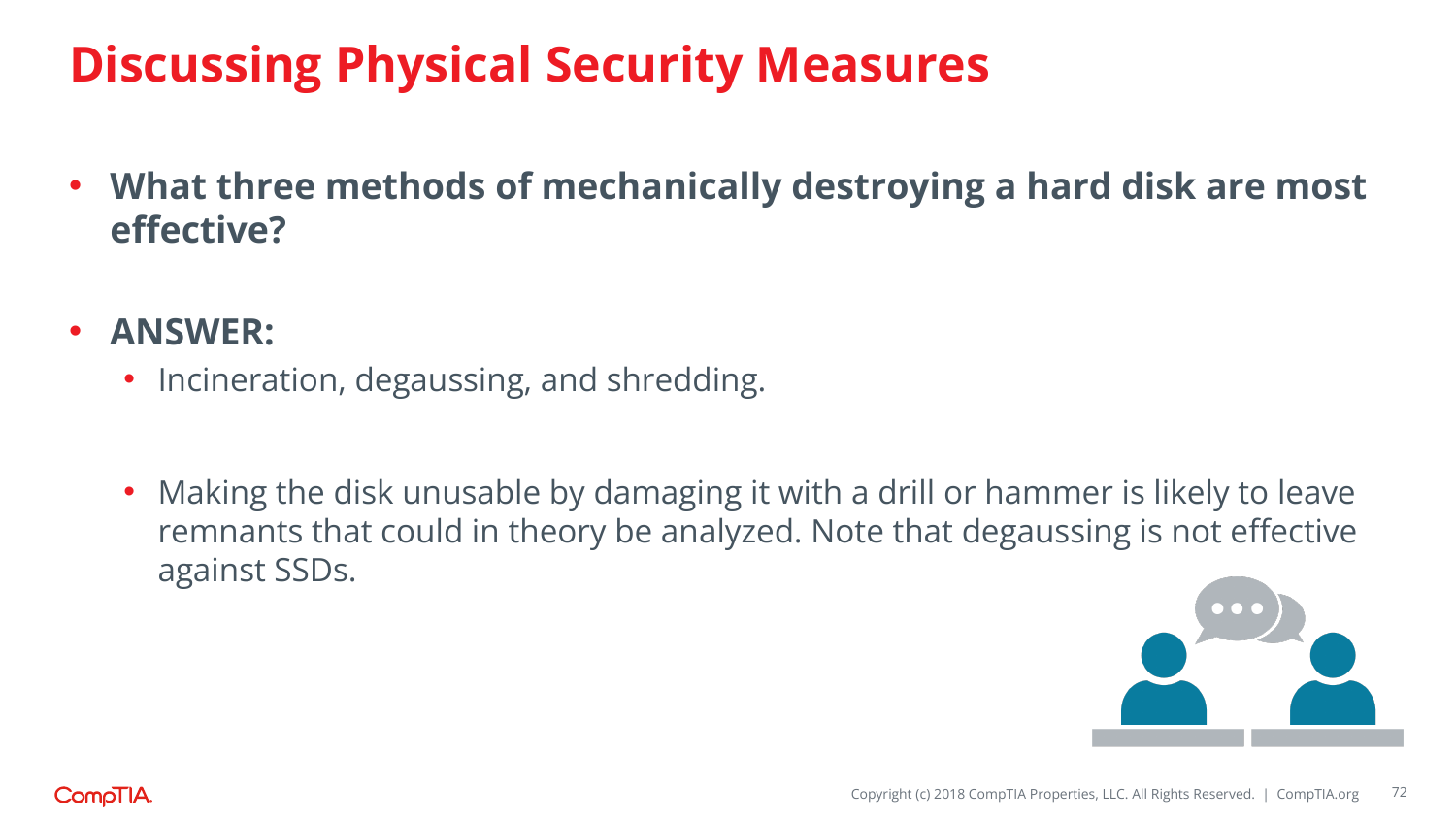

# Discussing Physical Security Measures
What three methods of mechanically destroying a hard disk are most effective?

ANSWER:
Incineration, degaussing, and shredding.

Making the disk unusable by damaging it with a drill or hammer is likely to leave remnants that could in theory be analyzed. Note that degaussing is not effective against SSDs.
72